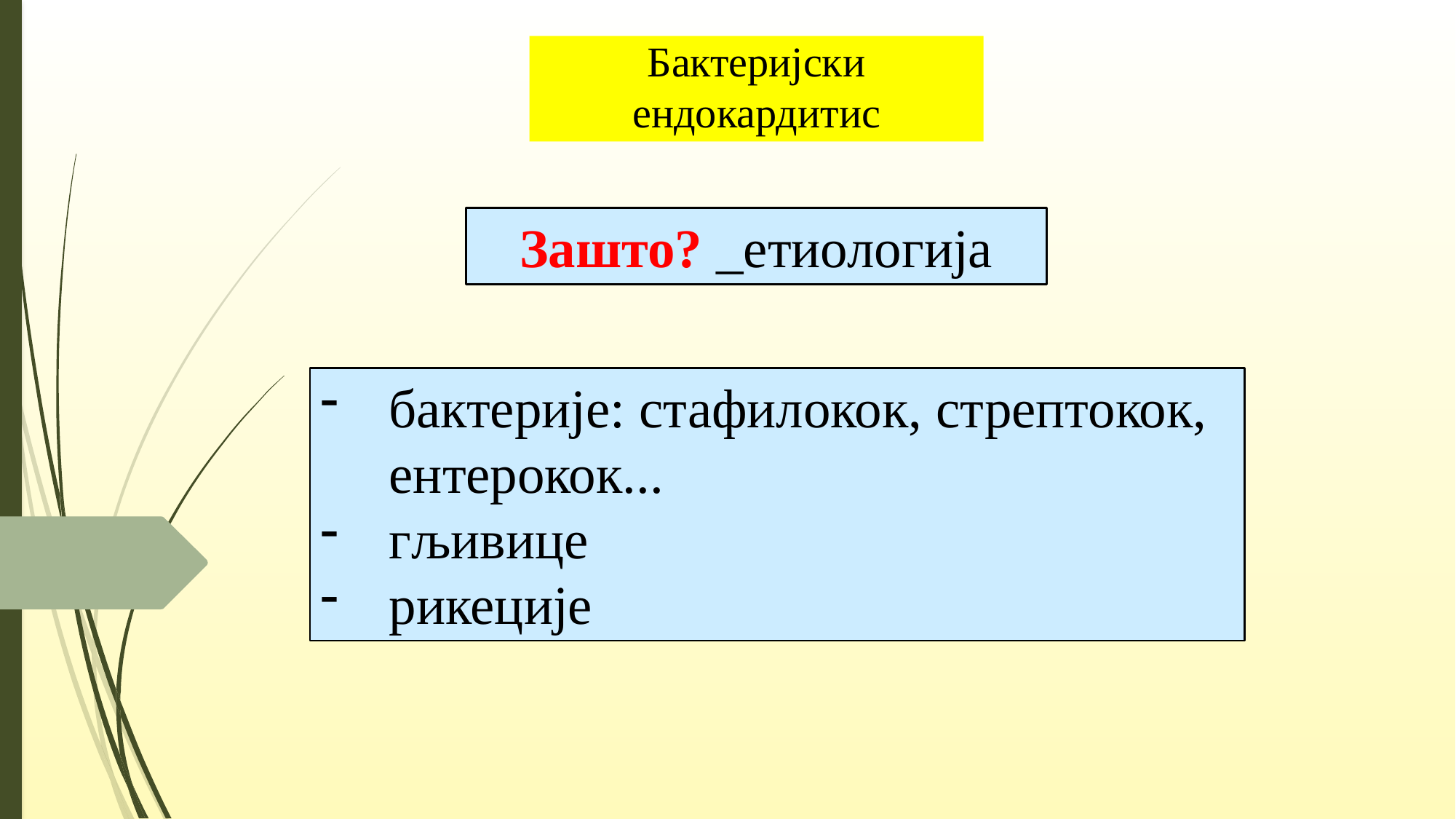

# Бактеријски ендокардитис
Зашто? _етиологија
бактерије: стафилокок, стрептокок, ентерокок...
гљивице
рикеције